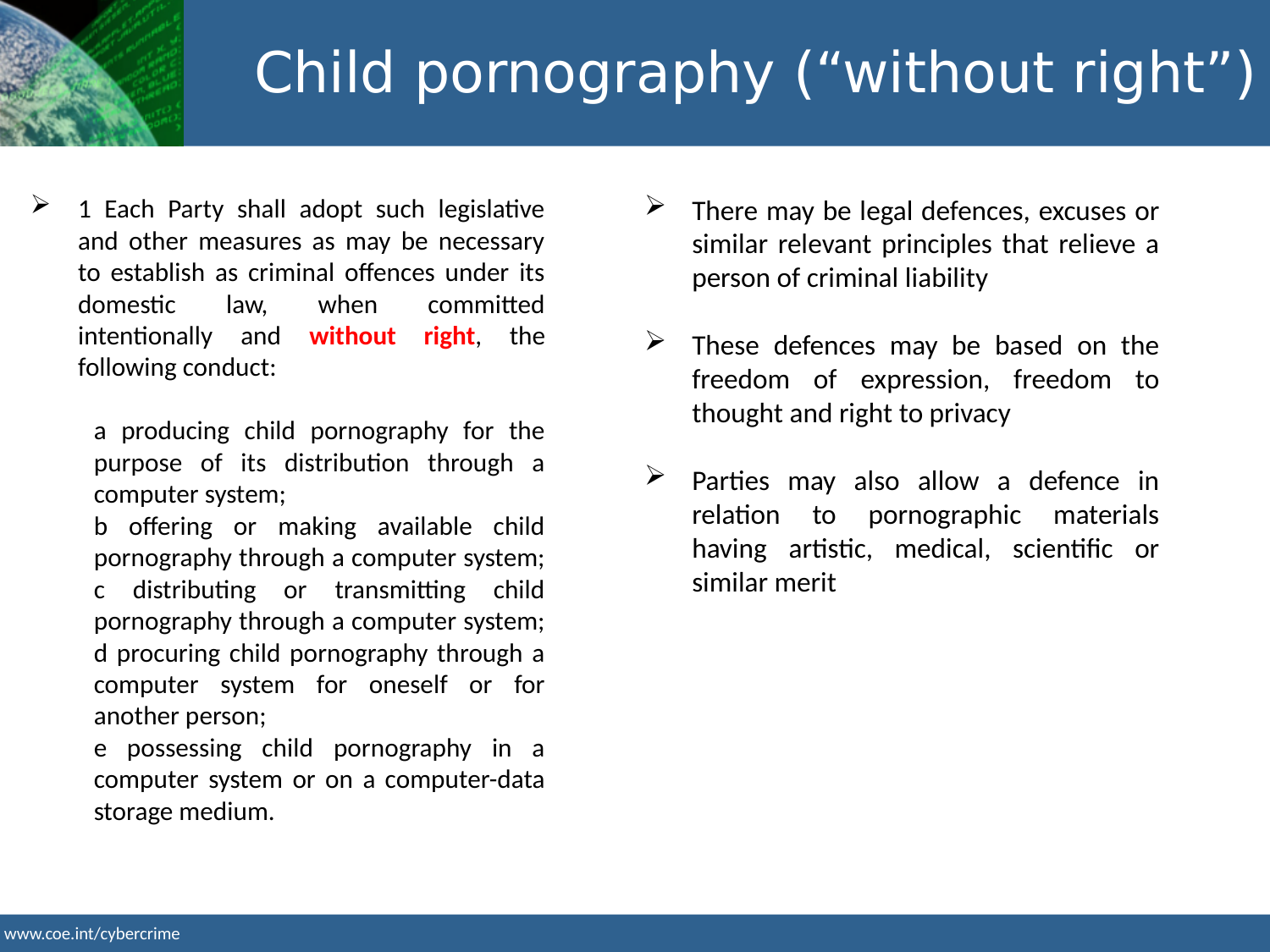

Child pornography (“without right”)
1 Each Party shall adopt such legislative and other measures as may be necessary to establish as criminal offences under its domestic law, when committed intentionally and without right, the following conduct:

a producing child pornography for the purpose of its distribution through a computer system;
b offering or making available child pornography through a computer system;
c distributing or transmitting child pornography through a computer system;
d procuring child pornography through a computer system for oneself or for another person;
e possessing child pornography in a computer system or on a computer-data storage medium.
There may be legal defences, excuses or similar relevant principles that relieve a person of criminal liability

These defences may be based on the freedom of expression, freedom to thought and right to privacy

Parties may also allow a defence in relation to pornographic materials having artistic, medical, scientific or similar merit